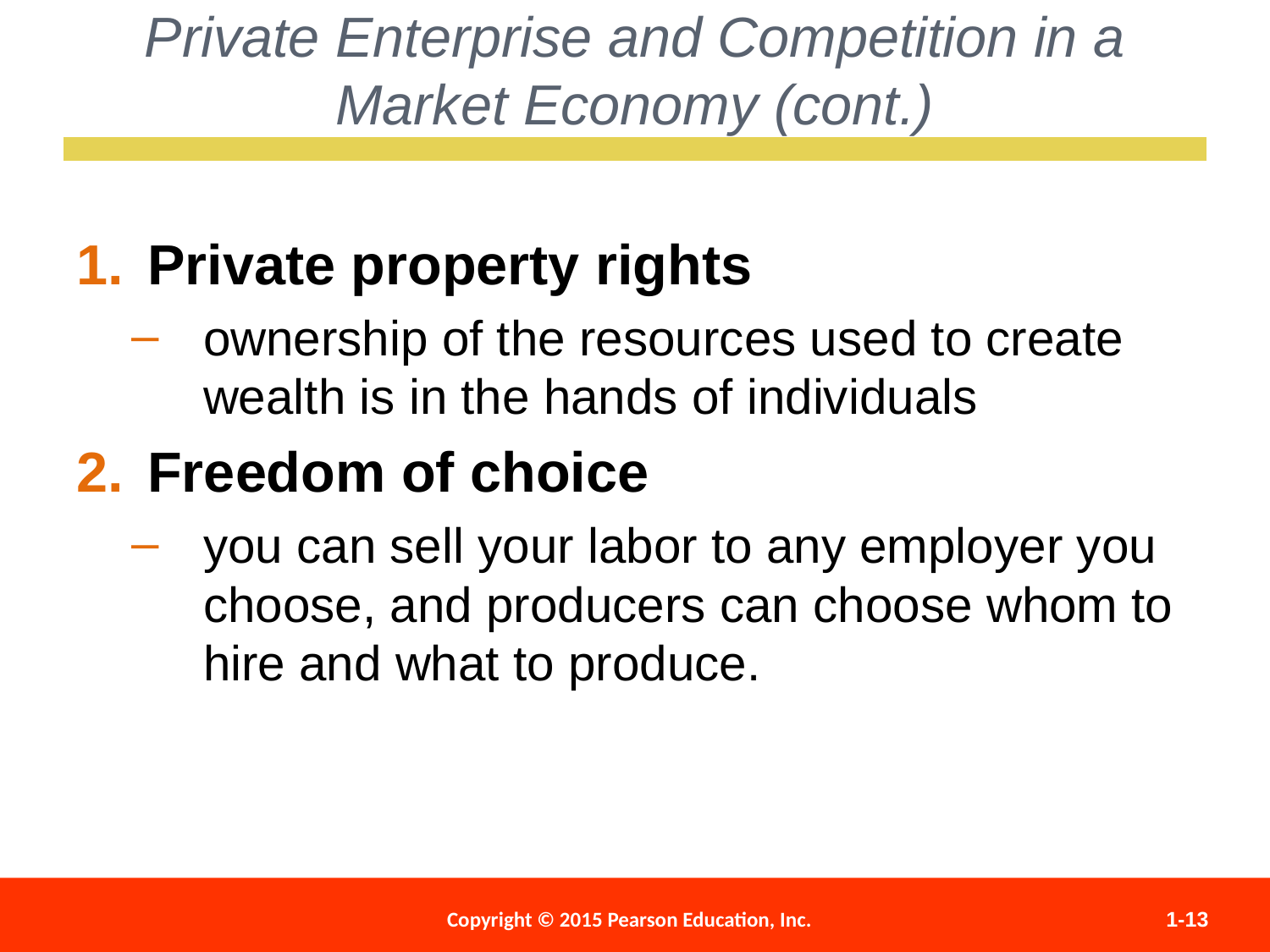

Private property rights
ownership of the resources used to create wealth is in the hands of individuals
Freedom of choice
you can sell your labor to any employer you choose, and producers can choose whom to hire and what to produce.
Private Enterprise and Competition in a Market Economy (cont.)